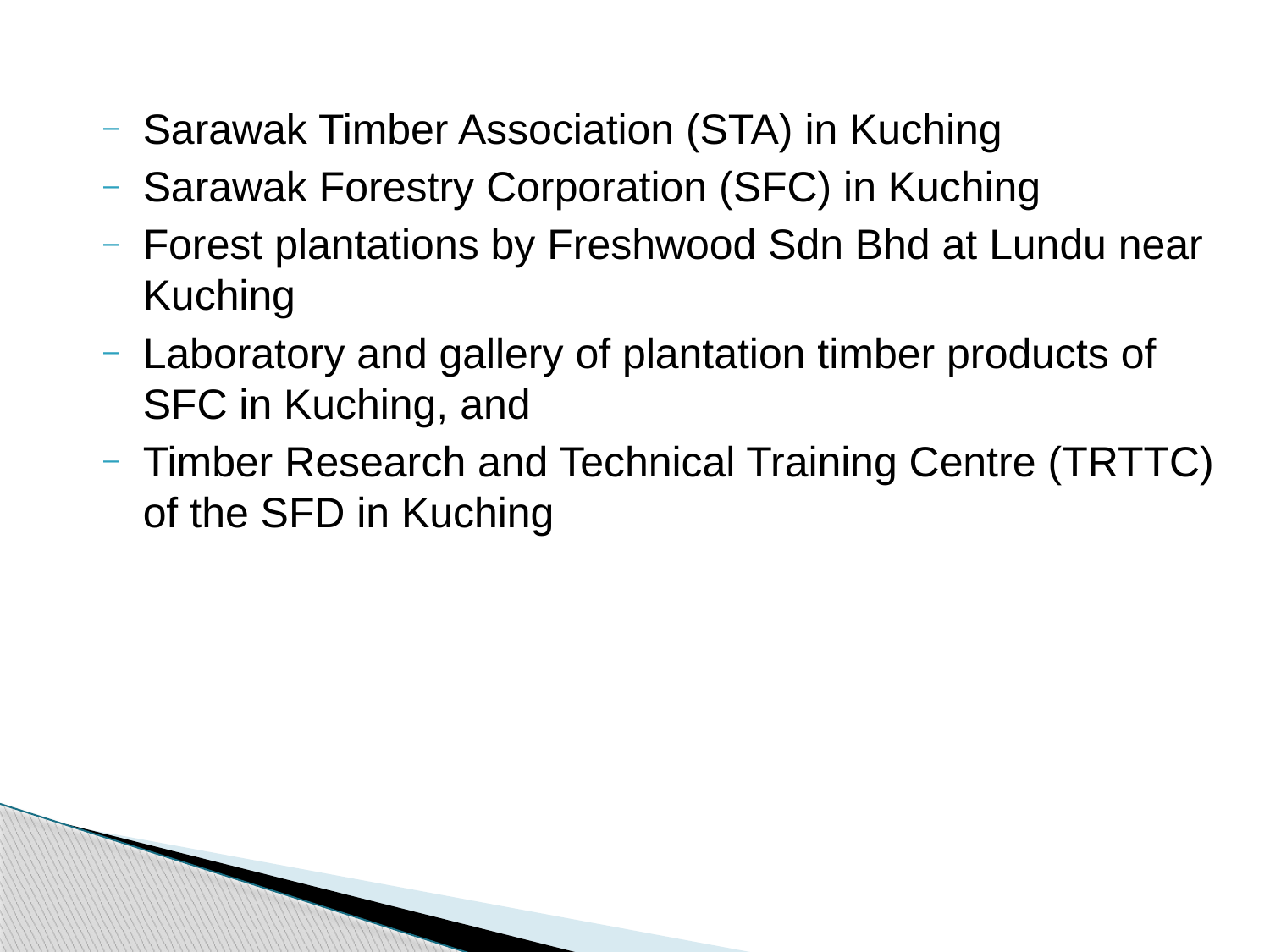

Sarawak Timber Association (STA) in Kuching
Sarawak Forestry Corporation (SFC) in Kuching
Forest plantations by Freshwood Sdn Bhd at Lundu near Kuching
Laboratory and gallery of plantation timber products of SFC in Kuching, and
Timber Research and Technical Training Centre (TRTTC) of the SFD in Kuching